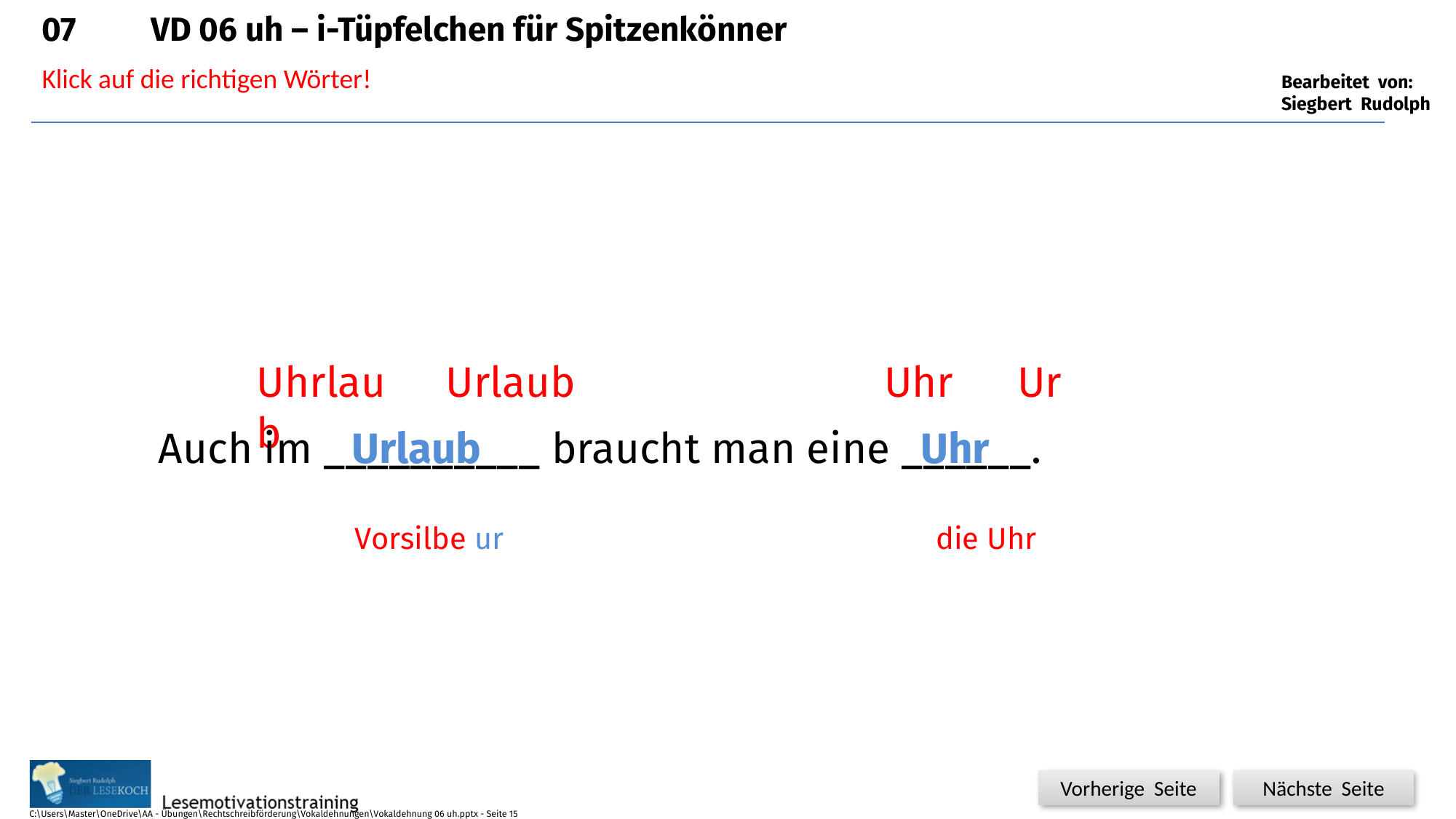

07	VD 06 uh – i-Tüpfelchen für Spitzenkönner
8
Klick auf die richtigen Wörter!
Uhrlaub
Urlaub
Uhr
Ur
Uhr
Auch im __________ braucht man eine ______.
Urlaub
Vorsilbe ur
die Uhr
C:\Users\Master\OneDrive\AA - Übungen\Rechtschreibförderung\Vokaldehnungen\Vokaldehnung 06 uh.pptx - Seite 15